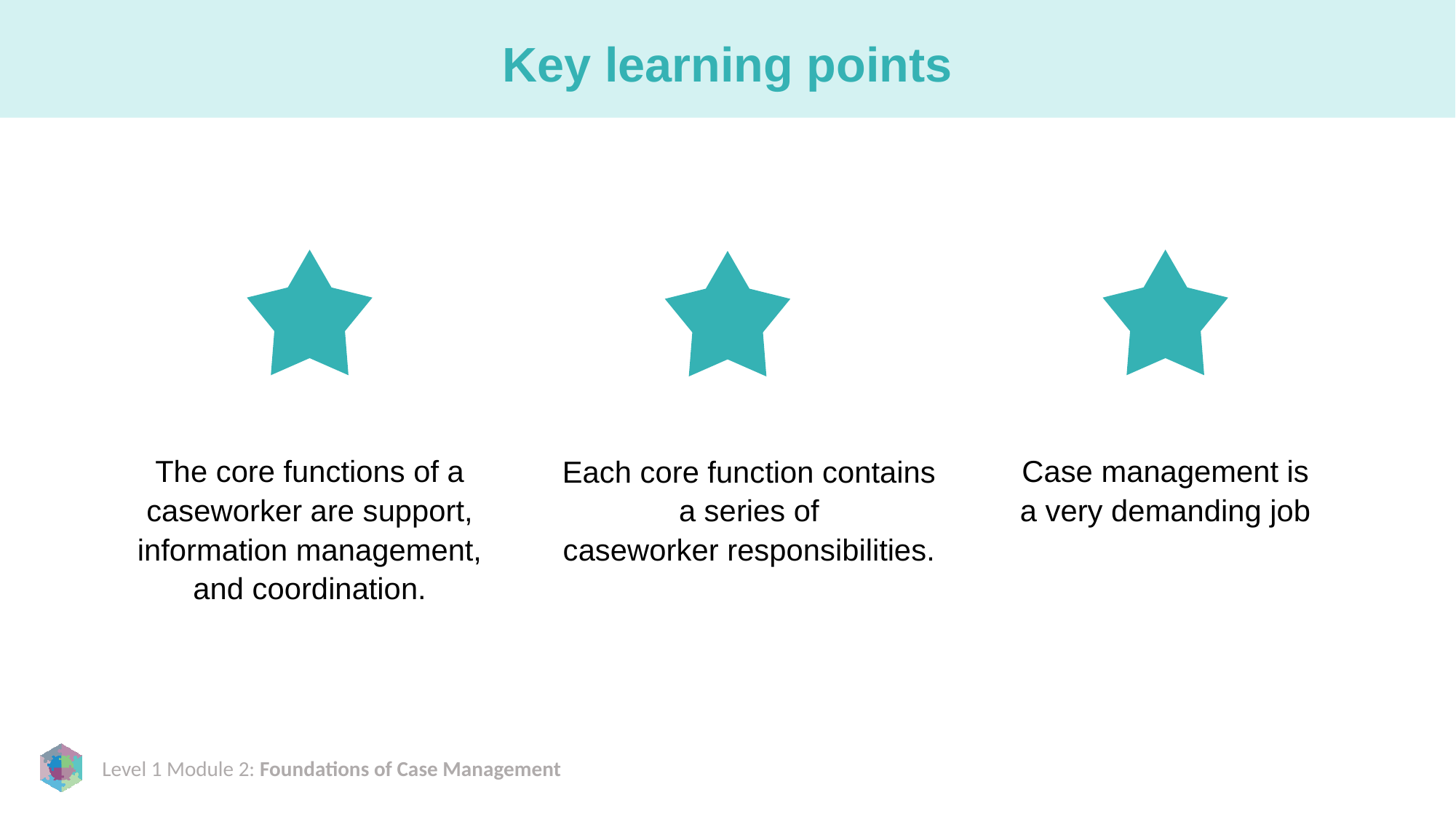

# Key learning points

The core functions of a caseworker are support, information management, and coordination.
Each core function contains a series of caseworker responsibilities.
Case management is a very demanding job